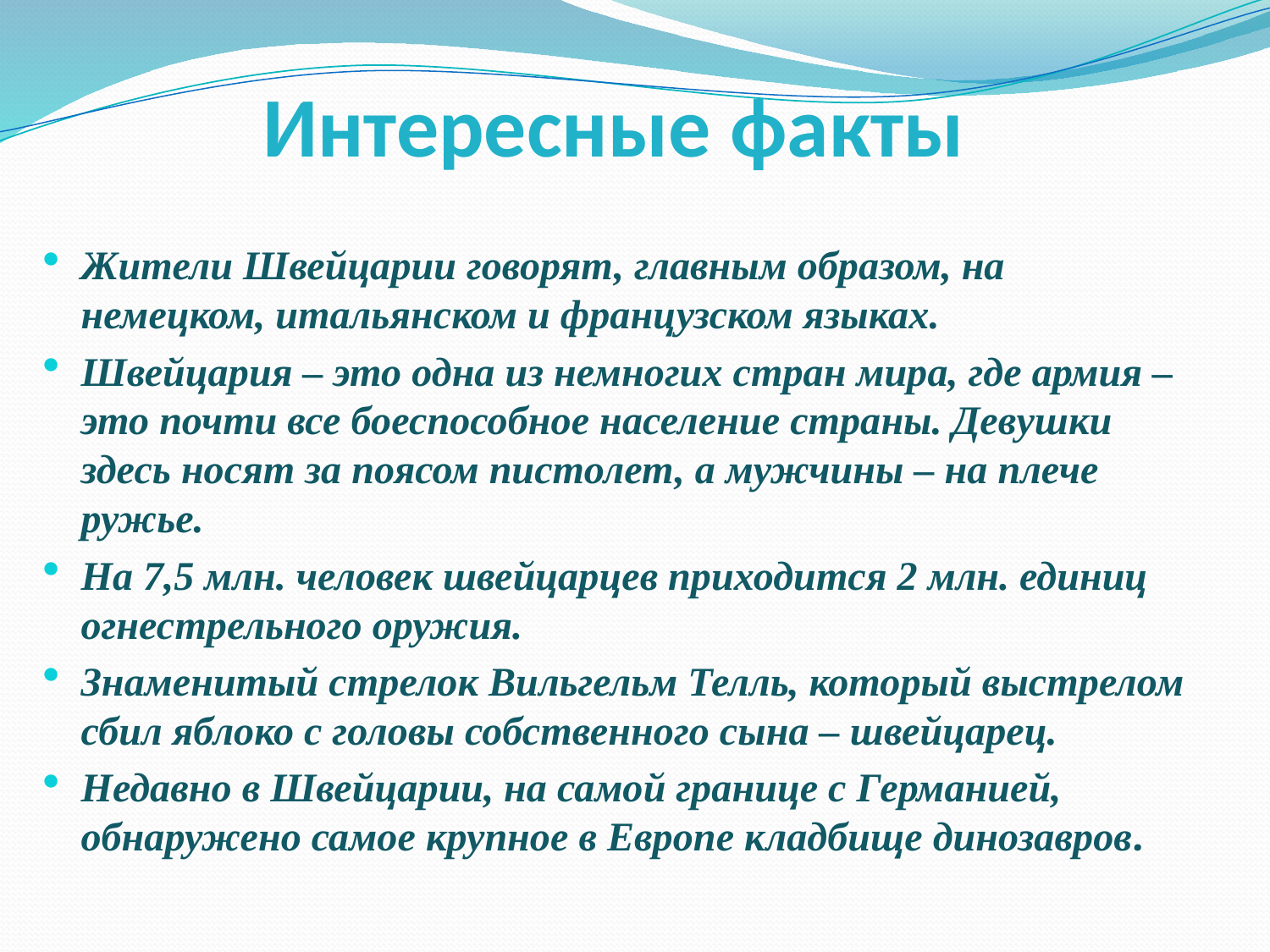

# Интересные факты
Жители Швейцарии говорят, главным образом, на немецком, итальянском и французском языках.
Швейцария – это одна из немногих стран мира, где армия – это почти все боеспособное население страны. Девушки здесь носят за поясом пистолет, а мужчины – на плече ружье.
На 7,5 млн. человек швейцарцев приходится 2 млн. единиц огнестрельного оружия.
Знаменитый стрелок Вильгельм Телль, который выстрелом сбил яблоко с головы собственного сына – швейцарец.
Недавно в Швейцарии, на самой границе с Германией, обнаружено самое крупное в Европе кладбище динозавров.